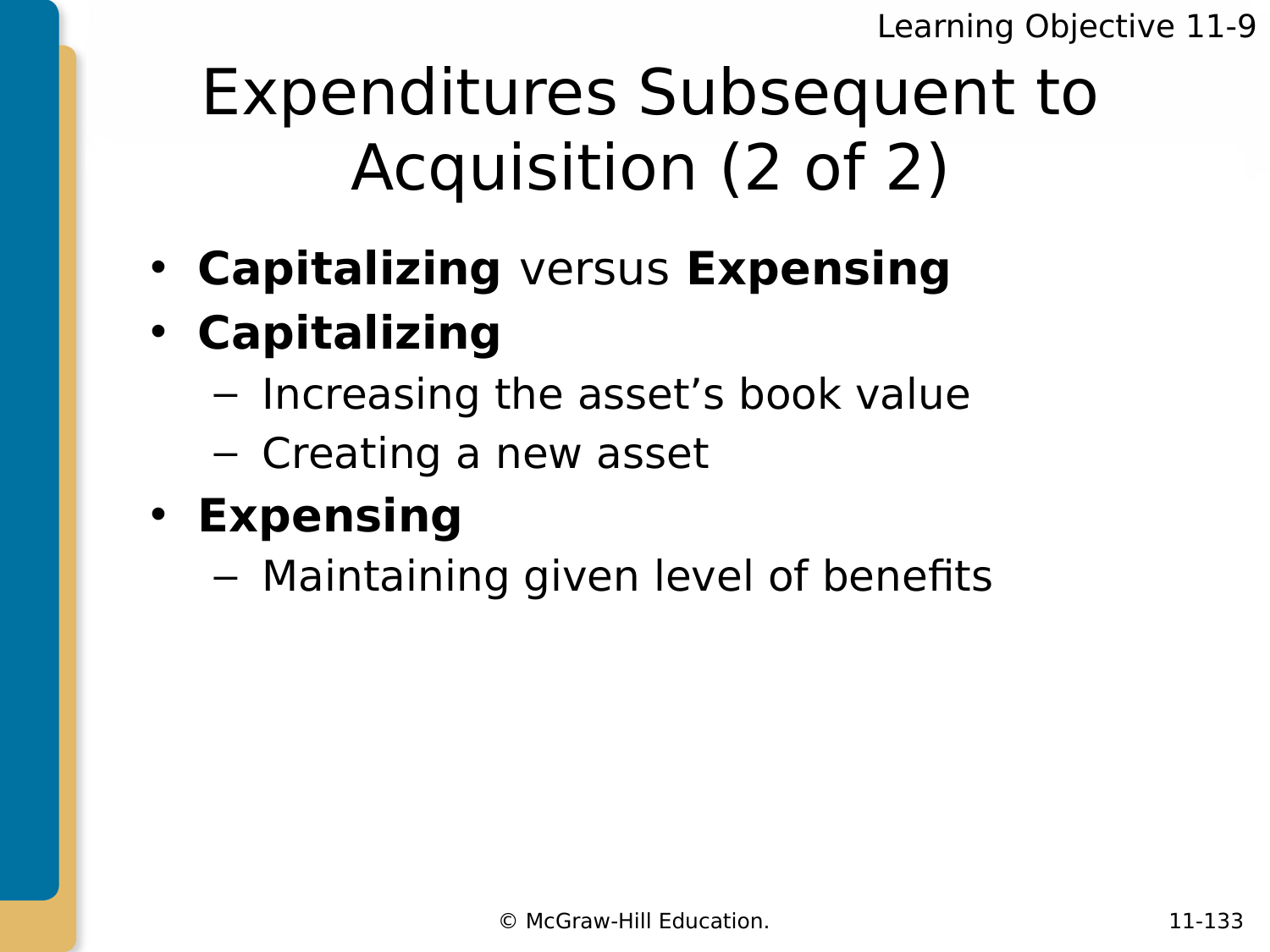

Learning Objective 11-9
# Expenditures Subsequent to Acquisition (2 of 2)
Capitalizing versus Expensing
Capitalizing
Increasing the asset’s book value
Creating a new asset
Expensing
Maintaining given level of benefits